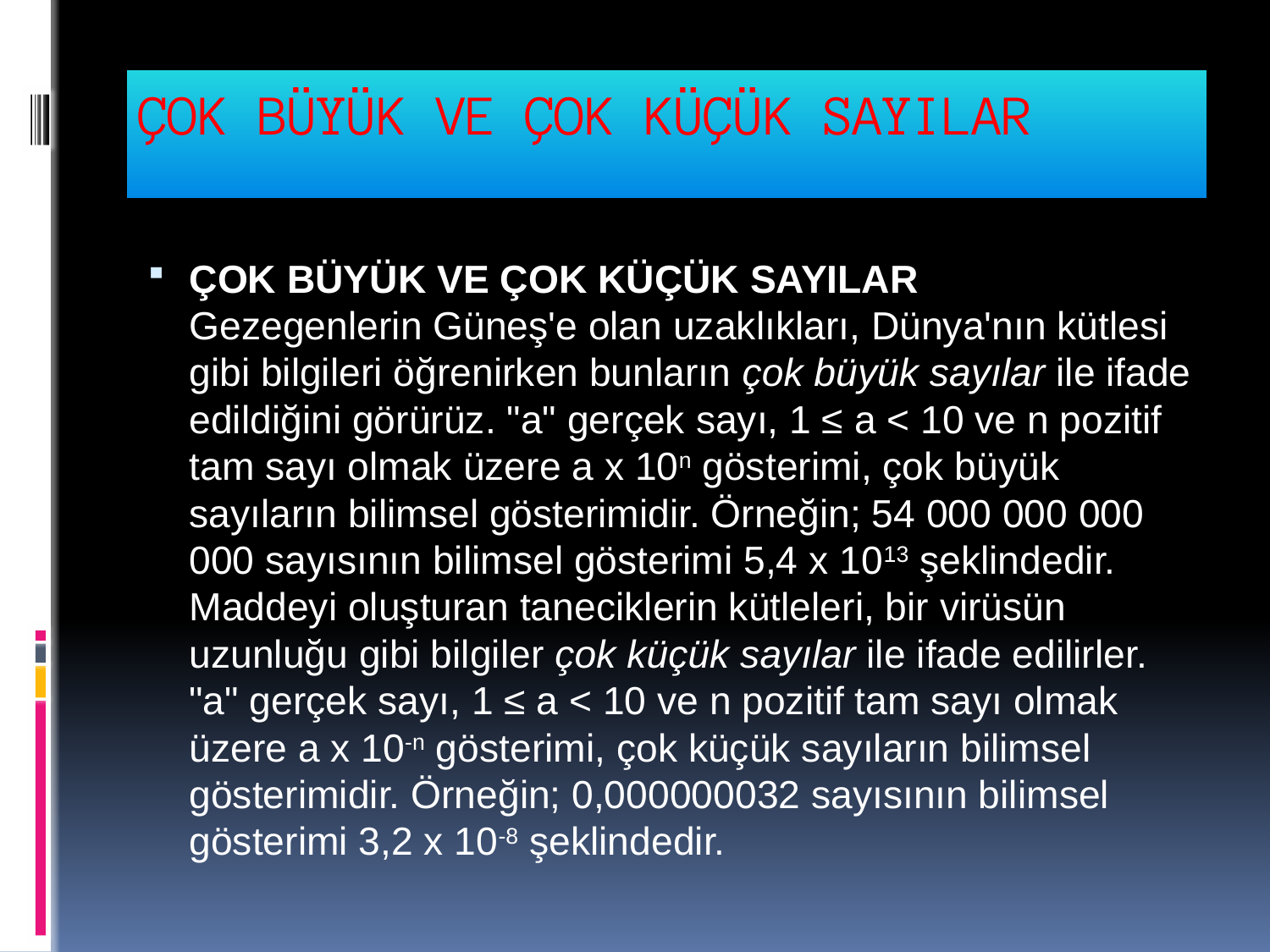

# ÇOK BÜYÜK VE ÇOK KÜÇÜK SAYILAR
ÇOK BÜYÜK VE ÇOK KÜÇÜK SAYILAR
Gezegenlerin Güneş'e olan uzaklıkları, Dünya'nın kütlesi gibi bilgileri öğrenirken bunların çok büyük sayılar ile ifade edildiğini görürüz. "a" gerçek sayı, 1 ≤ a < 10 ve n pozitif tam sayı olmak üzere a x 10n gösterimi, çok büyük sayıların bilimsel gösterimidir. Örneğin; 54 000 000 000 000 sayısının bilimsel gösterimi 5,4 x 1013 şeklindedir.
Maddeyi oluşturan taneciklerin kütleleri, bir virüsün uzunluğu gibi bilgiler çok küçük sayılar ile ifade edilirler. "a" gerçek sayı, 1 ≤ a < 10 ve n pozitif tam sayı olmak üzere a x 10-n gösterimi, çok küçük sayıların bilimsel gösterimidir. Örneğin; 0,000000032 sayısının bilimsel gösterimi 3,2 x 10-8 şeklindedir.